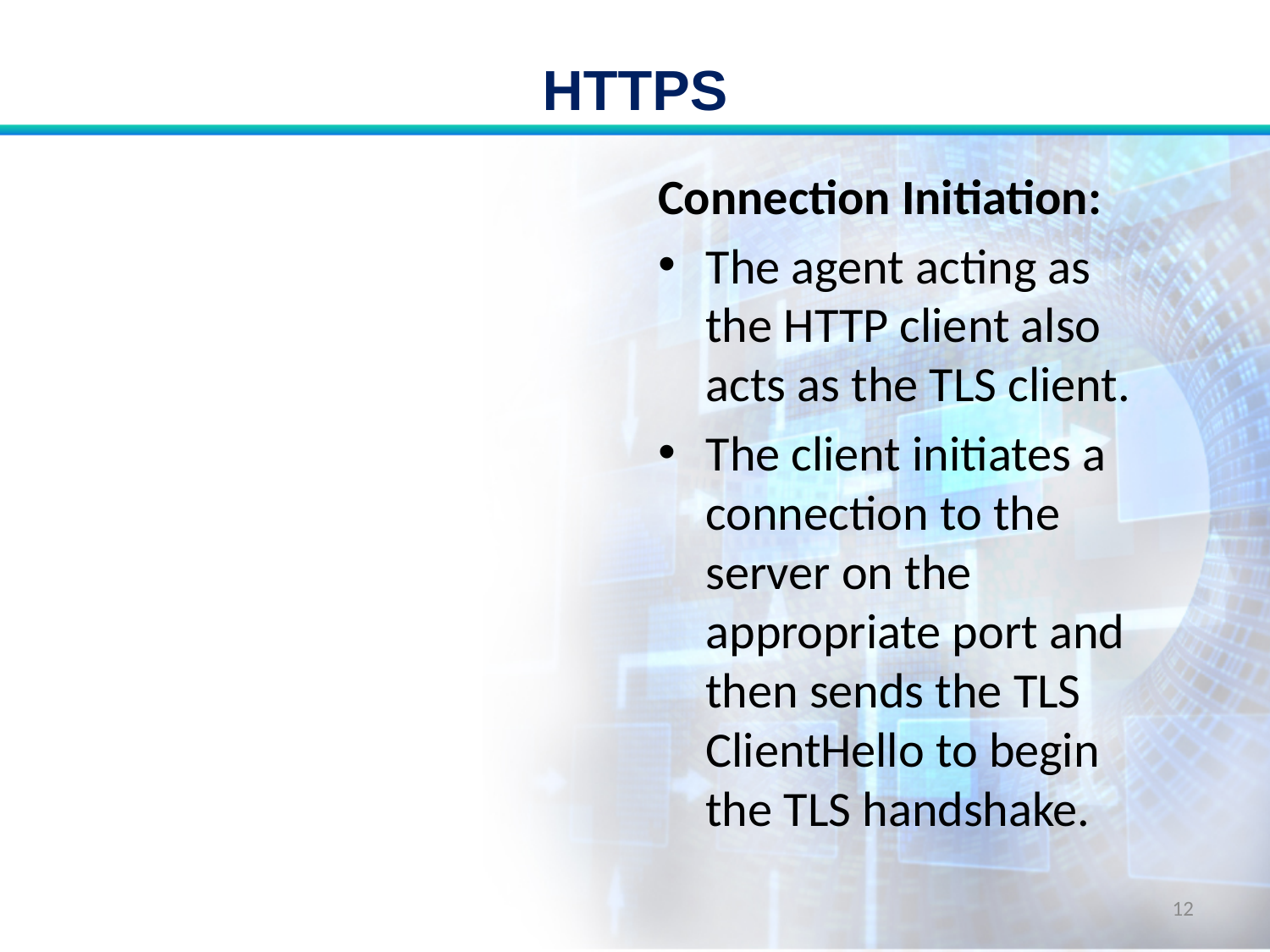

# HTTPS
Connection Initiation:
The agent acting as the HTTP client also acts as the TLS client.
The client initiates a connection to the server on the appropriate port and then sends the TLS ClientHello to begin the TLS handshake.
12